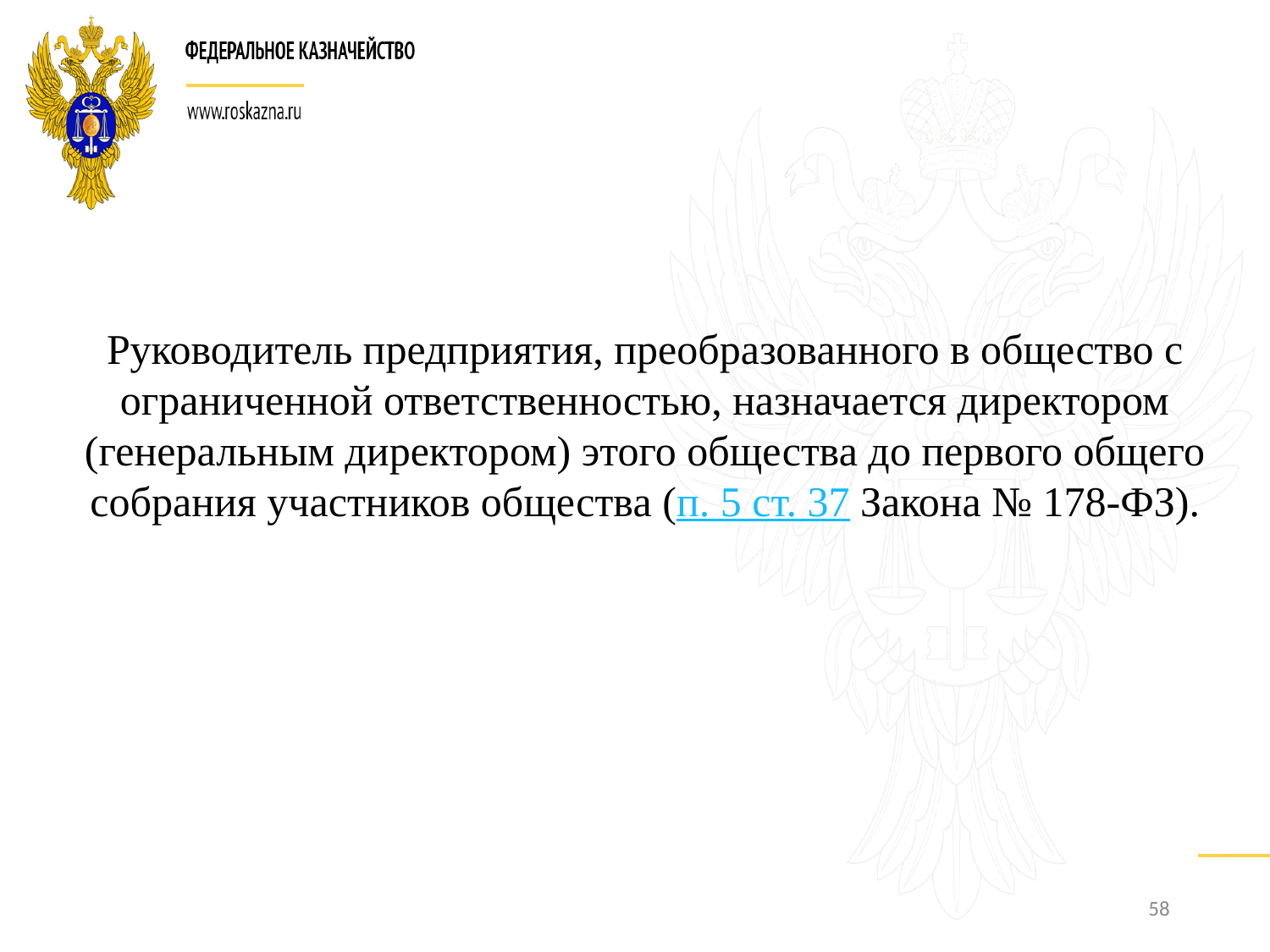

Руководитель предприятия, преобразованного в общество с ограниченной ответственностью, назначается директором (генеральным директором) этого общества до первого общего собрания участников общества (п. 5 ст. 37 Закона № 178-ФЗ).
58